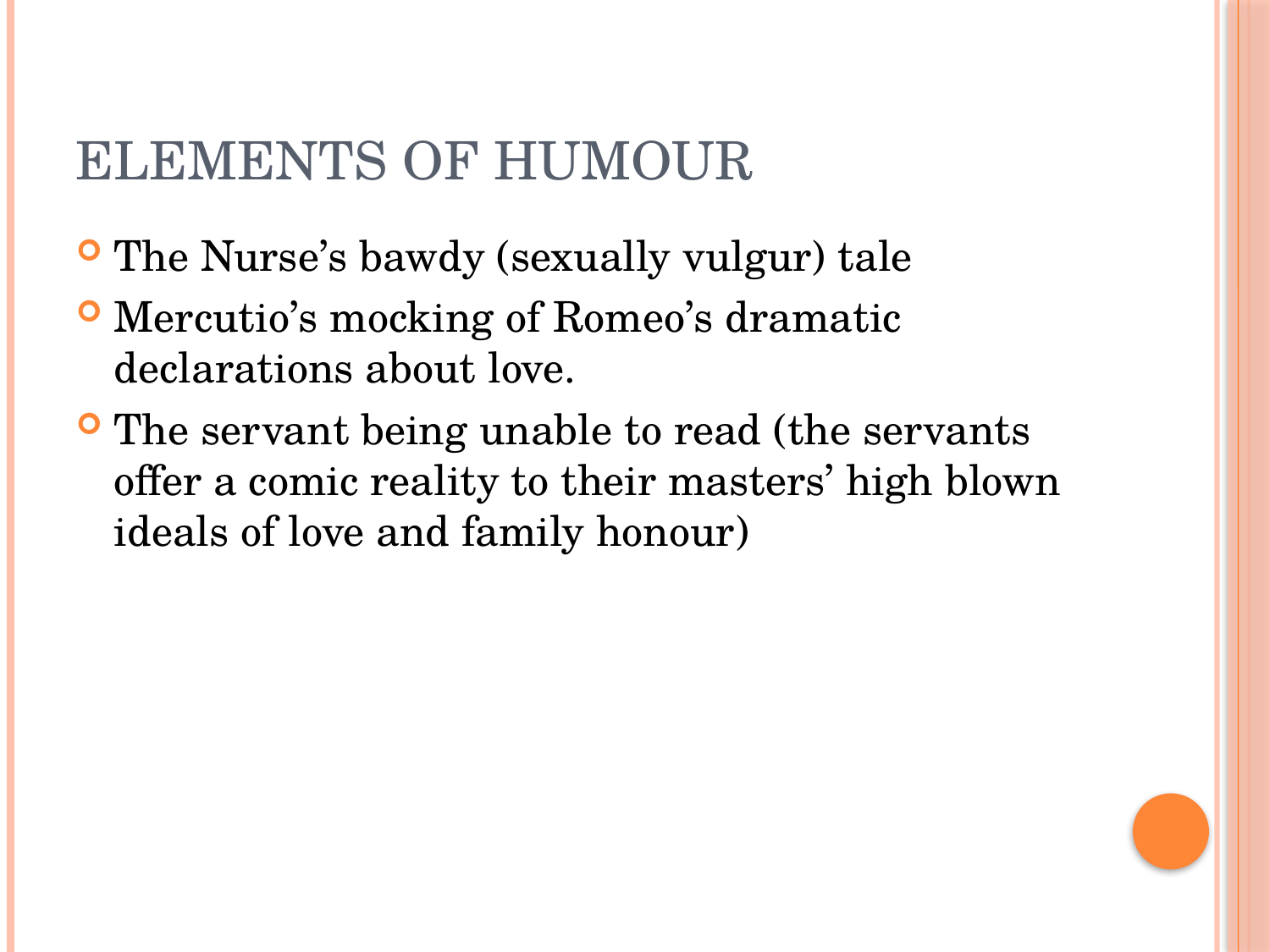

# Elements of humour
The Nurse’s bawdy (sexually vulgur) tale
Mercutio’s mocking of Romeo’s dramatic declarations about love.
The servant being unable to read (the servants offer a comic reality to their masters’ high blown ideals of love and family honour)